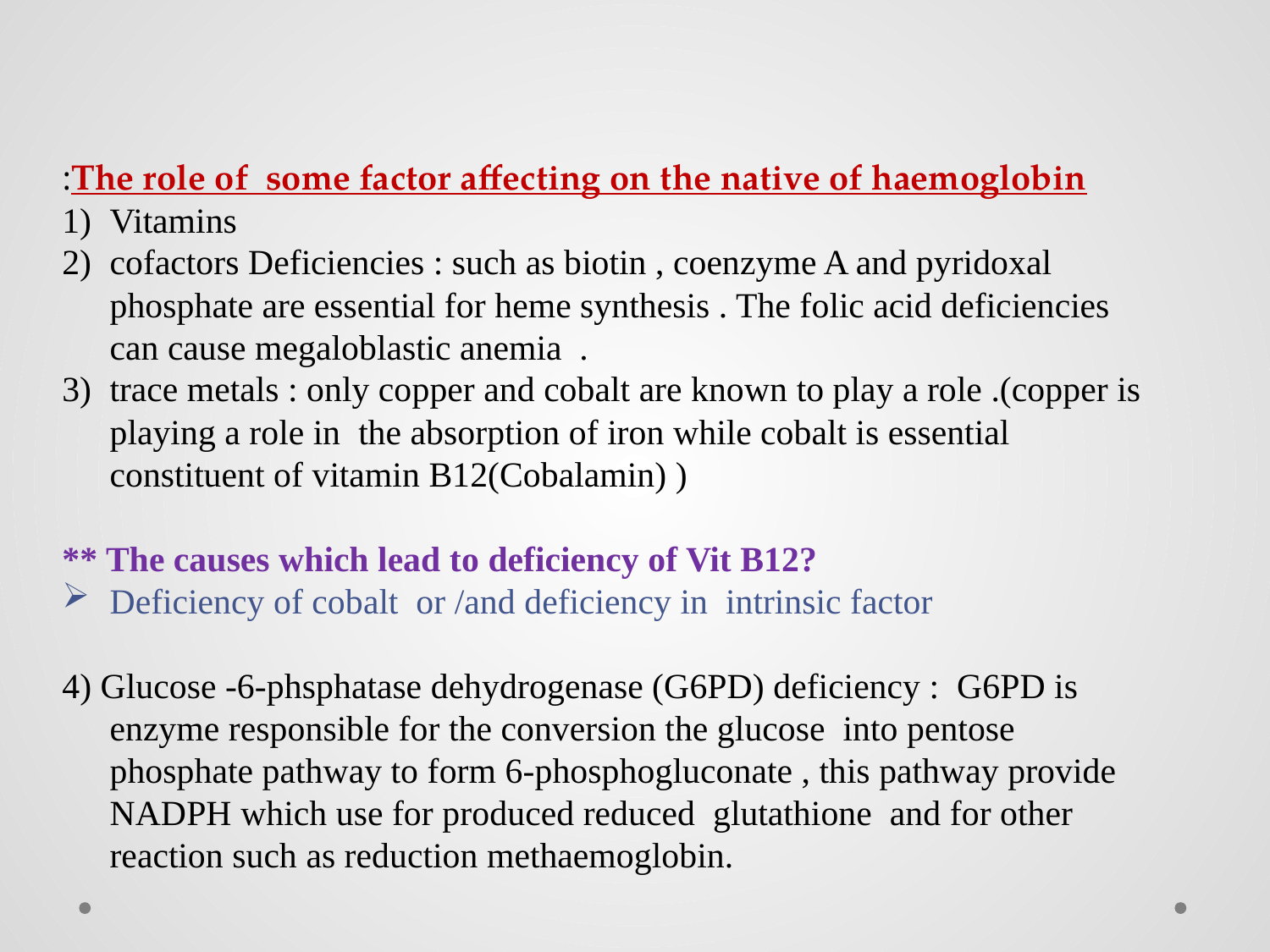

The role of  some factor affecting on the native of haemoglobin:
Vitamins
cofactors Deficiencies : such as biotin , coenzyme A and pyridoxal phosphate are essential for heme synthesis . The folic acid deficiencies can cause megaloblastic anemia  .
trace metals : only copper and cobalt are known to play a role .(copper is playing a role in  the absorption of iron while cobalt is essential constituent of vitamin B12(Cobalamin) )

** The causes which lead to deficiency of Vit B12?
Deficiency of cobalt  or /and deficiency in  intrinsic factor

4) Glucose -6-phsphatase dehydrogenase (G6PD) deficiency :  G6PD is enzyme responsible for the conversion the glucose  into pentose phosphate pathway to form 6-phosphogluconate , this pathway provide NADPH which use for produced reduced  glutathione  and for other reaction such as reduction methaemoglobin.